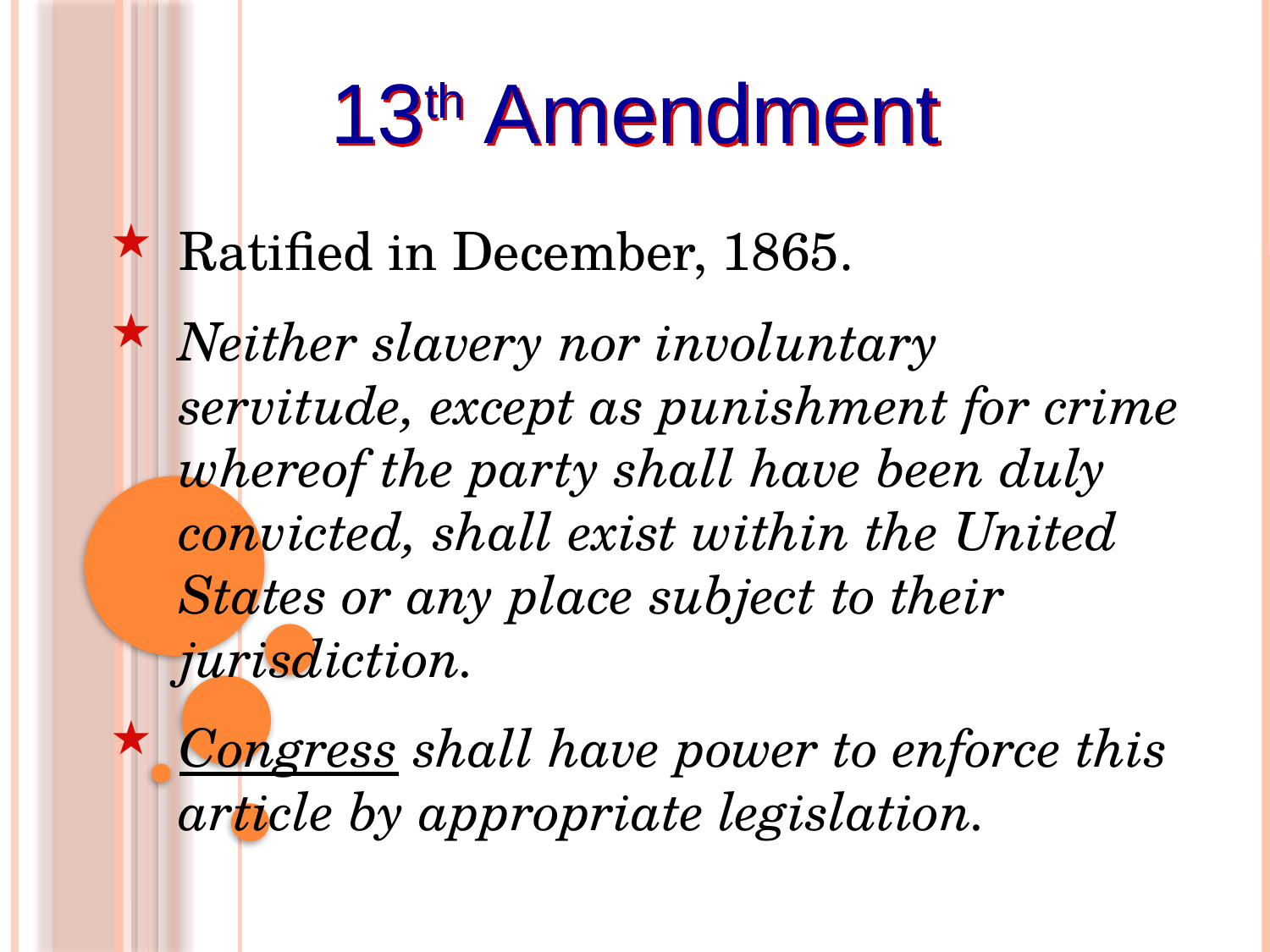

13th Amendment
Ratified in December, 1865.
Neither slavery nor involuntary servitude, except as punishment for crime whereof the party shall have been duly convicted, shall exist within the United States or any place subject to their jurisdiction.
Congress shall have power to enforce this article by appropriate legislation.